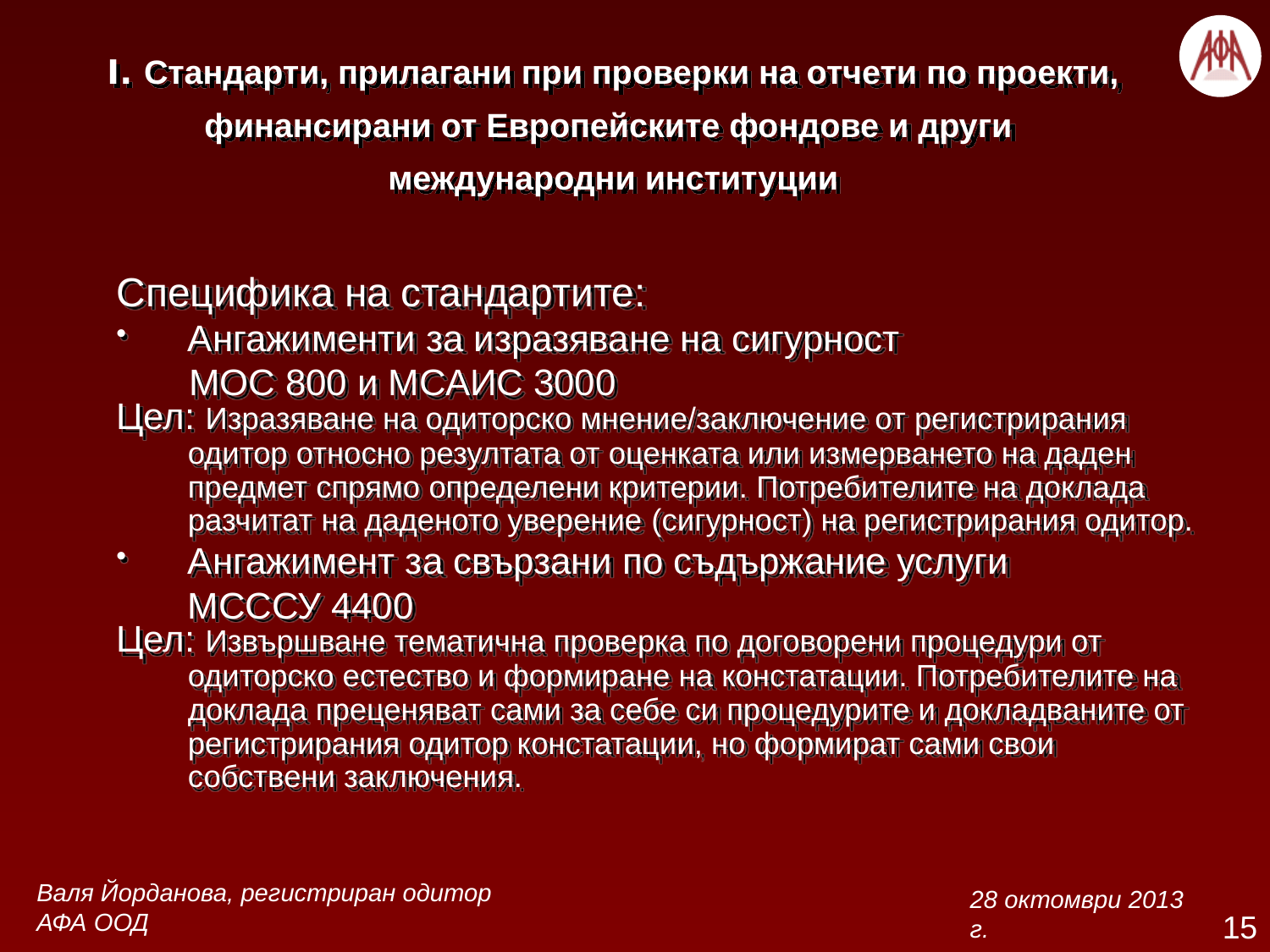

# І. Стандарти, прилагани при проверки на отчети по проекти, финансирани от Европейските фондове и други международни институции
Специфика на стандартите:
Ангажименти за изразяване на сигурност
       МОС 800 и МСАИС 3000
Цел: Изразяване на одиторско мнение/заключение от регистрирания одитор относно резултата от оценката или измерването на даден предмет спрямо определени критерии. Потребителите на доклада разчитат на даденото уверение (сигурност) на регистрирания одитор.
Ангажимент за свързани по съдържание услуги
	МСССУ 4400
Цел: Извършване тематична проверка по договорени процедури от одиторско естество и формиране на констатации. Потребителите на доклада преценяват сами за себе си процедурите и докладваните от регистрирания одитор констатации, но формират сами свои собствени заключения.